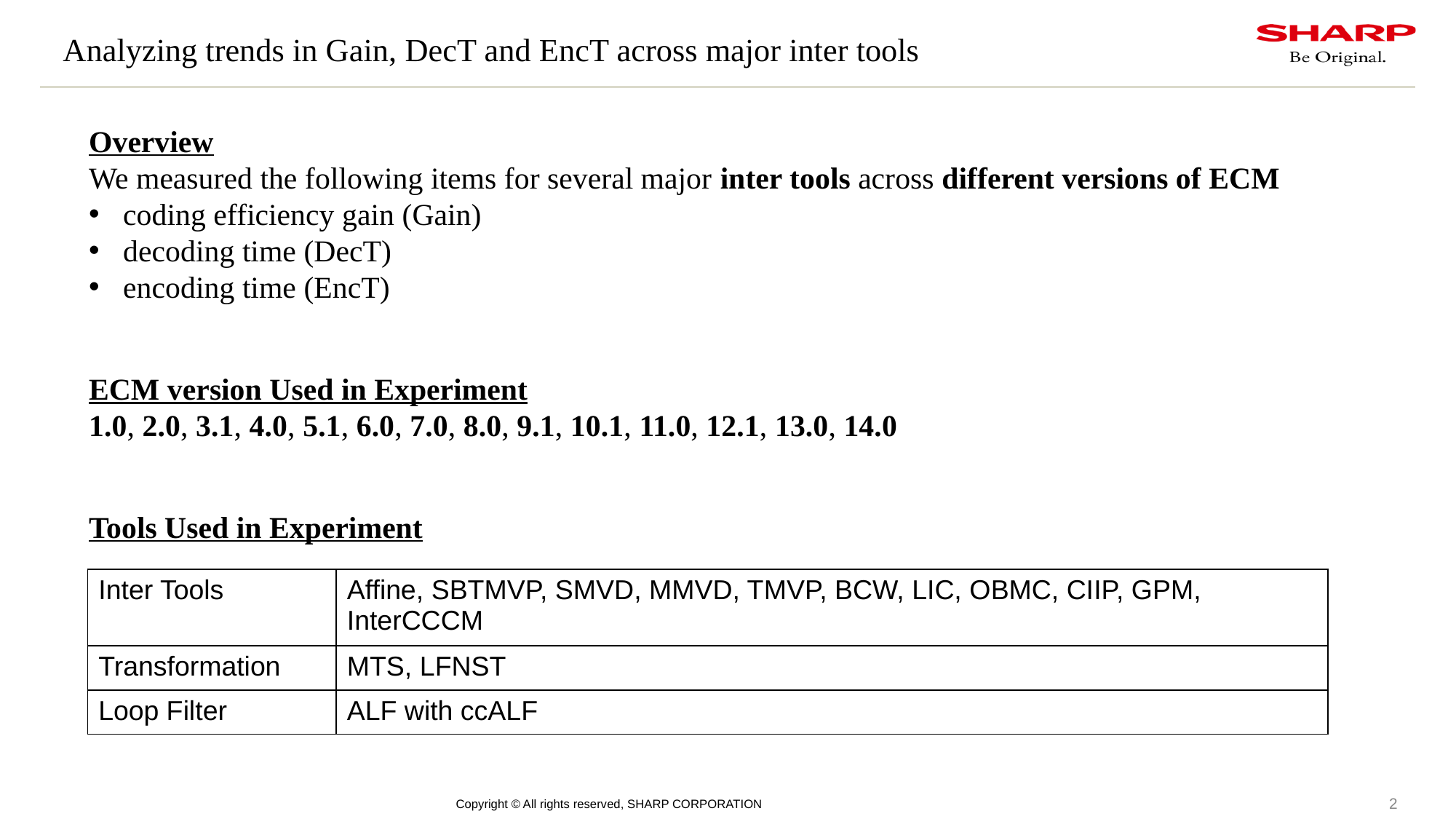

# Analyzing trends in Gain, DecT and EncT across major inter tools
Overview
We measured the following items for several major inter tools across different versions of ECM
coding efficiency gain (Gain)
decoding time (DecT)
encoding time (EncT)

ECM version Used in Experiment
1.0, 2.0, 3.1, 4.0, 5.1, 6.0, 7.0, 8.0, 9.1, 10.1, 11.0, 12.1, 13.0, 14.0

Tools Used in Experiment

| Inter Tools | Affine, SBTMVP, SMVD, MMVD, TMVP, BCW, LIC, OBMC, CIIP, GPM, InterCCCM |
| --- | --- |
| Transformation | MTS, LFNST |
| Loop Filter | ALF with ccALF |
2
Copyright © All rights reserved, SHARP CORPORATION